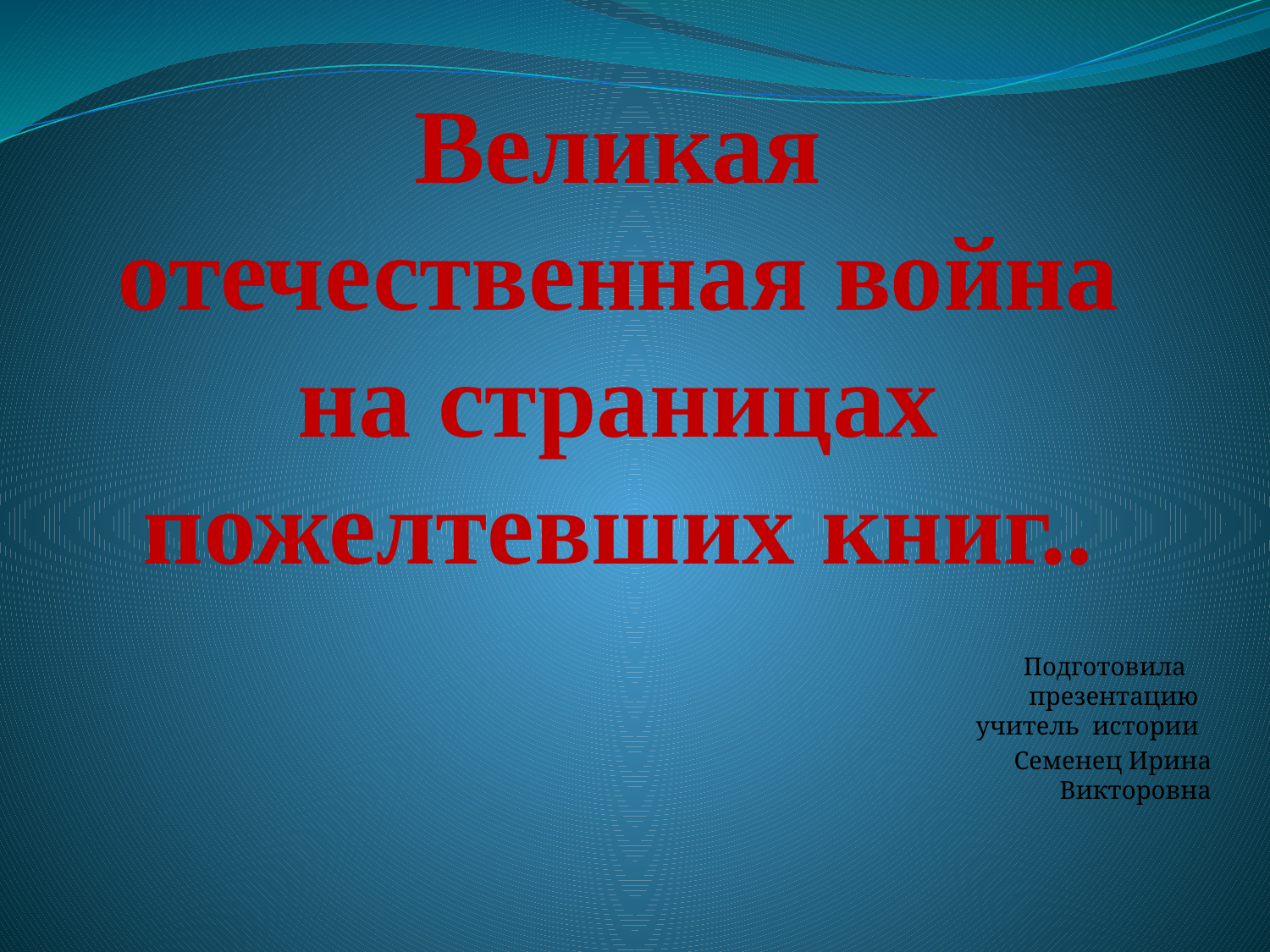

# Великая отечественная война на страницах пожелтевших книг..
Подготовила     презентацию   учитель  истории
Семенец Ирина Викторовна